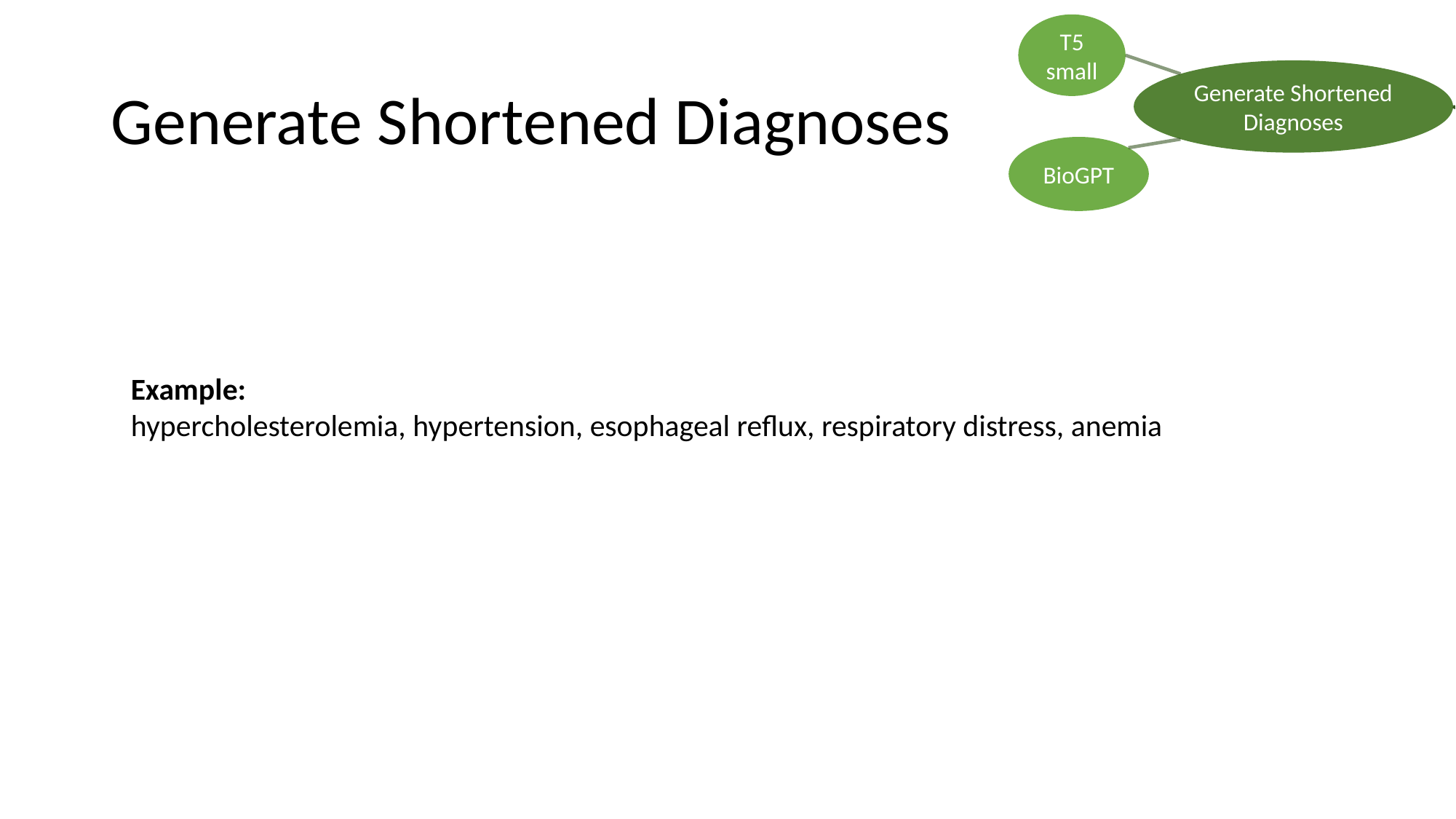

T5 small
Generate ICD9 Codes
ByT5-base
T5 small
T5 small
Generate Short Titles
# Generate Shortened Diagnoses
Generate Shortened Diagnoses
T5 large
BioGPT
Diagnoses Generation
Example:
hypercholesterolemia, hypertension, esophageal reflux, respiratory distress, anemia
Medalpaca
AKI Stage Classification